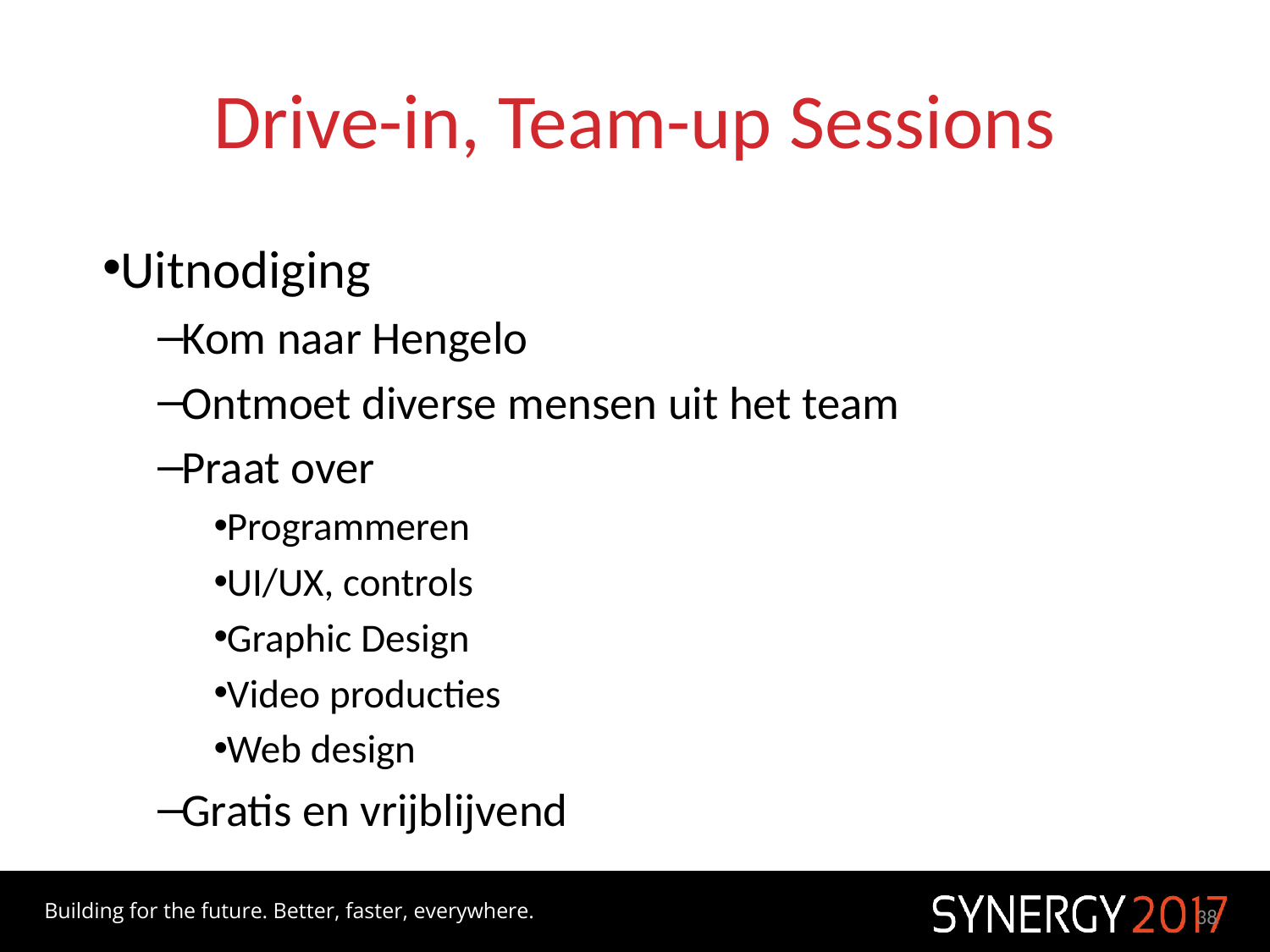

# Drive-in, Team-up Sessions
Uitnodiging
Kom naar Hengelo
Ontmoet diverse mensen uit het team
Praat over
Programmeren
UI/UX, controls
Graphic Design
Video producties
Web design
Gratis en vrijblijvend
38